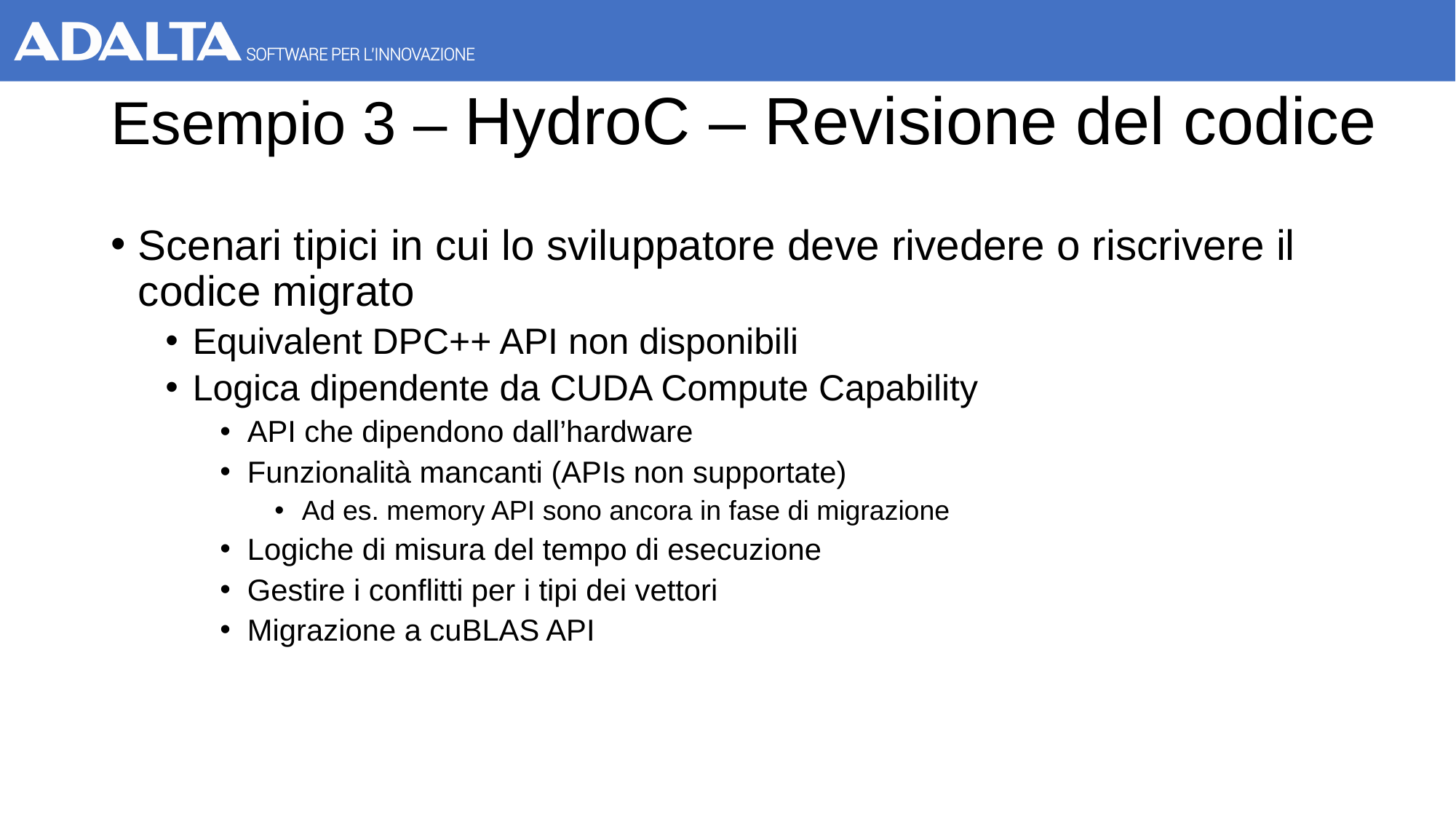

# Esempio 3 – HydroC – Revisione del codice
Scenari tipici in cui lo sviluppatore deve rivedere o riscrivere il codice migrato
Equivalent DPC++ API non disponibili
Logica dipendente da CUDA Compute Capability
API che dipendono dall’hardware
Funzionalità mancanti (APIs non supportate)
Ad es. memory API sono ancora in fase di migrazione
Logiche di misura del tempo di esecuzione
Gestire i conflitti per i tipi dei vettori
Migrazione a cuBLAS API